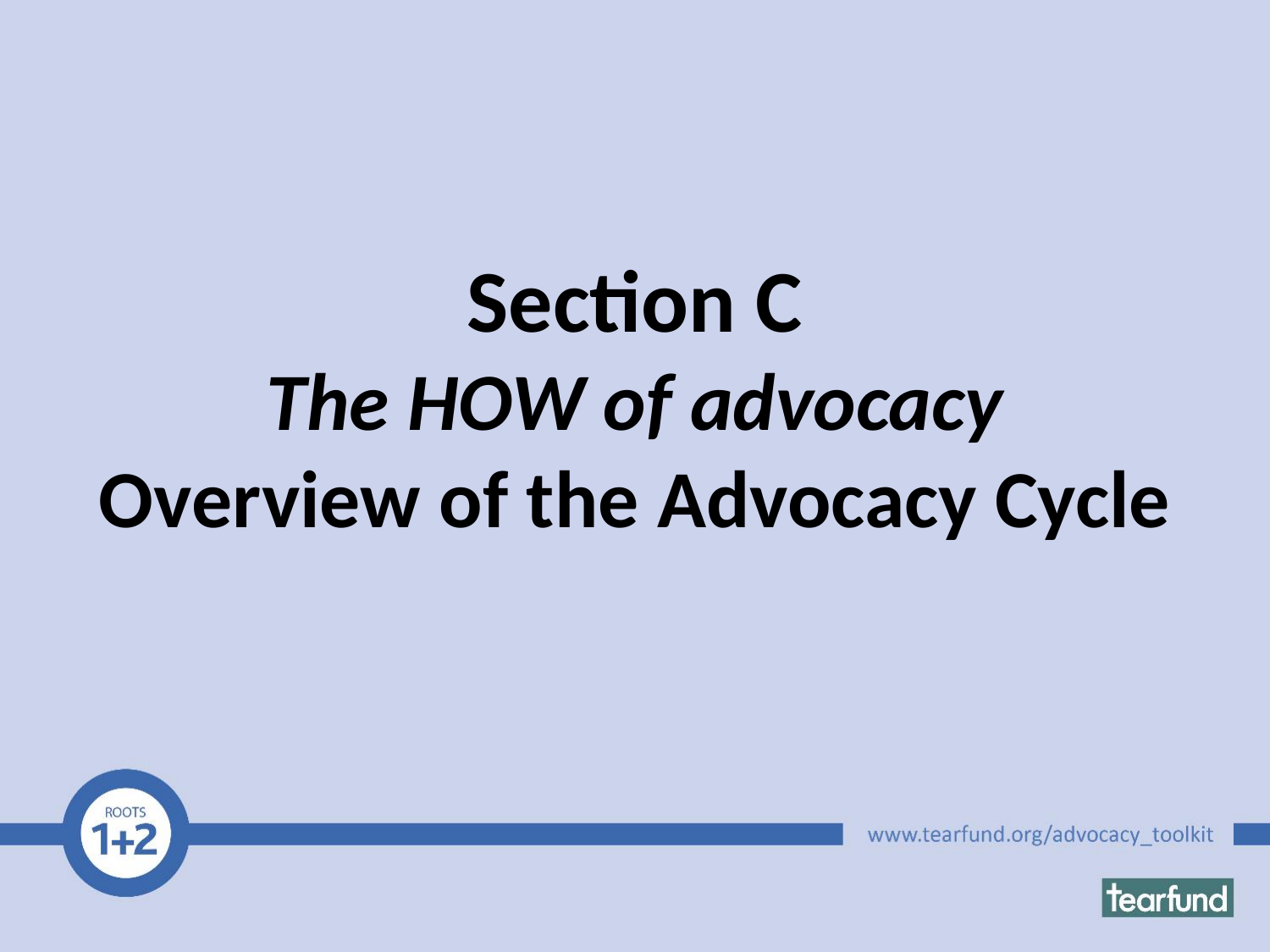

Section C
The HOW of advocacy
Overview of the Advocacy Cycle